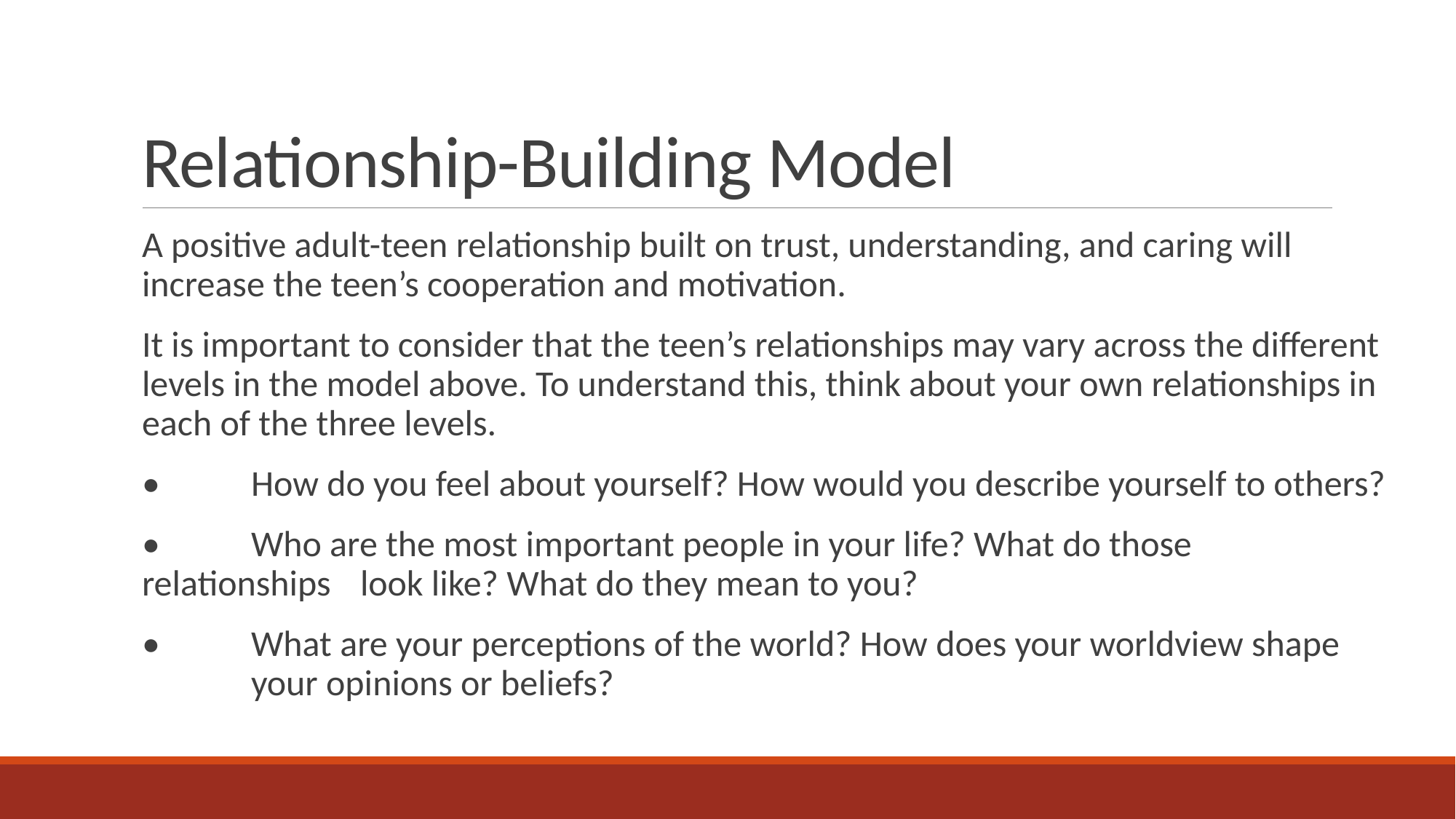

# Relationship-Building Model
A positive adult-teen relationship built on trust, understanding, and caring will increase the teen’s cooperation and motivation.
It is important to consider that the teen’s relationships may vary across the different levels in the model above. To understand this, think about your own relationships in each of the three levels.
•	How do you feel about yourself? How would you describe yourself to others?
•	Who are the most important people in your life? What do those relationships 	look like? What do they mean to you?
•	What are your perceptions of the world? How does your worldview shape 	your opinions or beliefs?